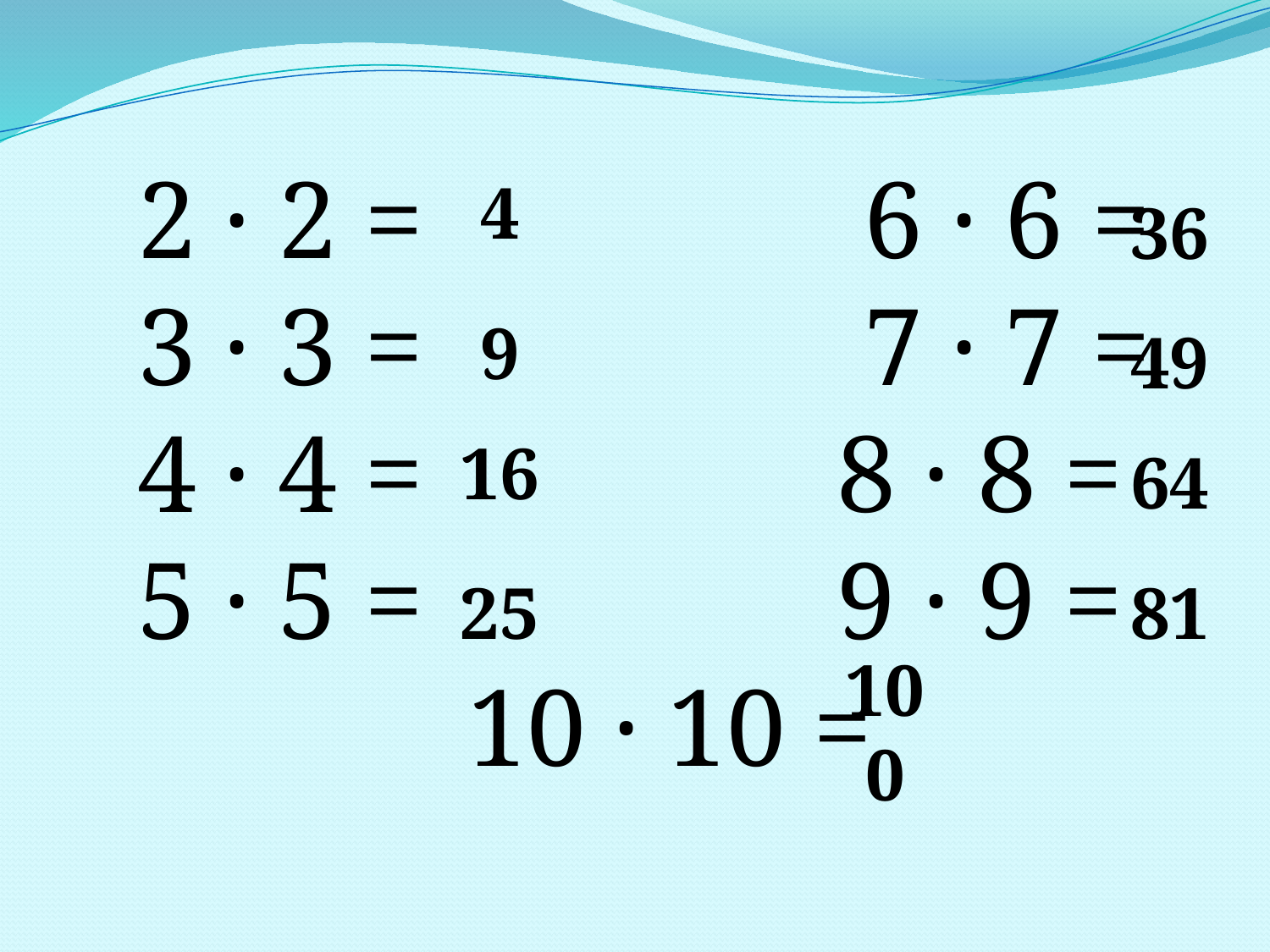

2 · 2 =                6 · 6 =
3 · 3 =                7 · 7 =
4 · 4 =               8 · 8 =
5 · 5 =               9 · 9 =
            10 · 10 =
4
36
9
49
16
64
25
81
100